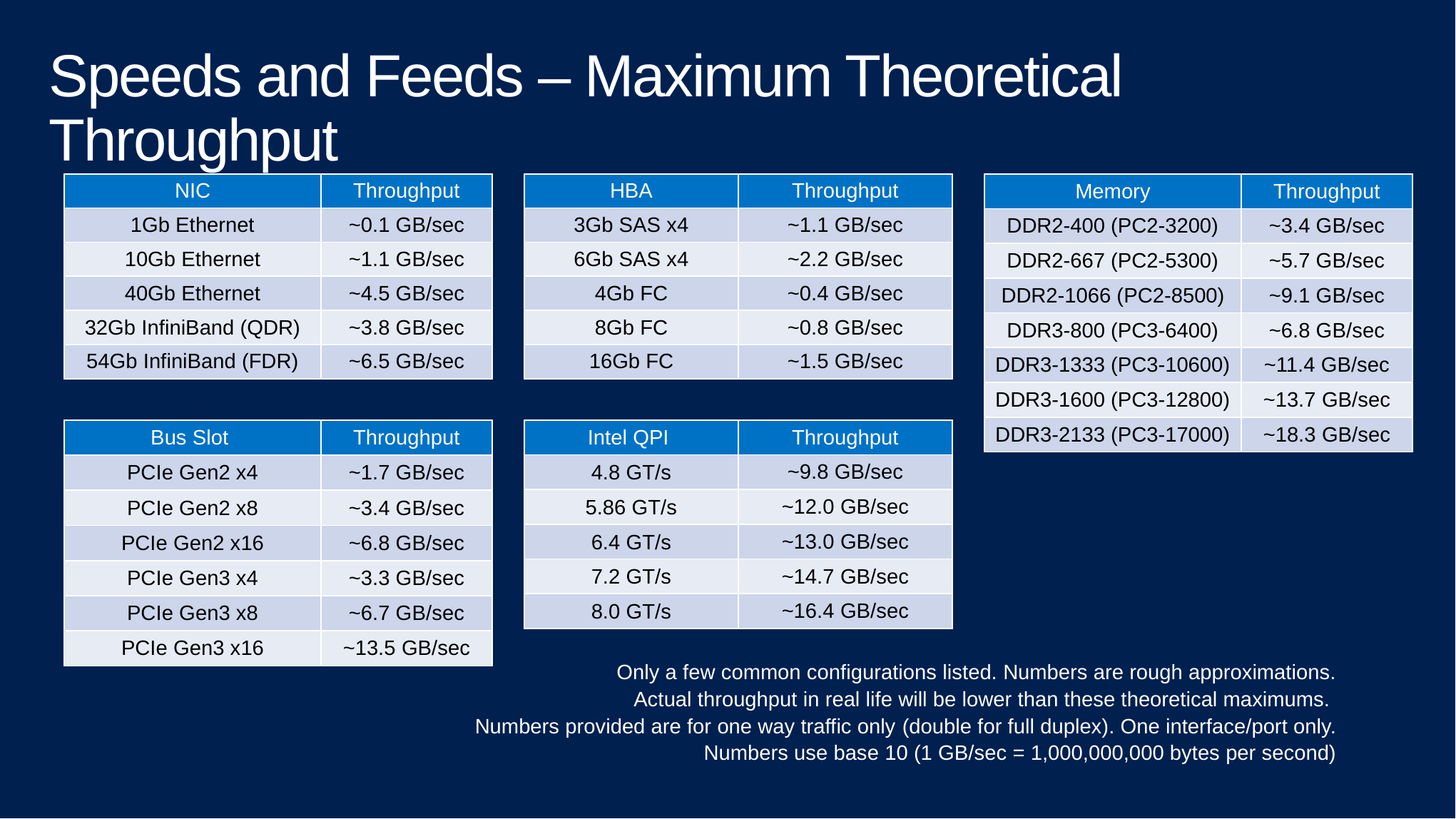

# Speeds and Feeds – Maximum Theoretical Throughput
| NIC | Throughput |
| --- | --- |
| 1Gb Ethernet | ~0.1 GB/sec |
| 10Gb Ethernet | ~1.1 GB/sec |
| 40Gb Ethernet | ~4.5 GB/sec |
| 32Gb InfiniBand (QDR) | ~3.8 GB/sec |
| 54Gb InfiniBand (FDR) | ~6.5 GB/sec |
| HBA | Throughput |
| --- | --- |
| 3Gb SAS x4 | ~1.1 GB/sec |
| 6Gb SAS x4 | ~2.2 GB/sec |
| 4Gb FC | ~0.4 GB/sec |
| 8Gb FC | ~0.8 GB/sec |
| 16Gb FC | ~1.5 GB/sec |
| Memory | Throughput |
| --- | --- |
| DDR2-400 (PC2-3200) | ~3.4 GB/sec |
| DDR2-667 (PC2-5300) | ~5.7 GB/sec |
| DDR2-1066 (PC2-8500) | ~9.1 GB/sec |
| DDR3-800 (PC3-6400) | ~6.8 GB/sec |
| DDR3-1333 (PC3-10600) | ~11.4 GB/sec |
| DDR3-1600 (PC3-12800) | ~13.7 GB/sec |
| DDR3-2133 (PC3-17000) | ~18.3 GB/sec |
| Bus Slot | Throughput |
| --- | --- |
| PCIe Gen2 x4 | ~1.7 GB/sec |
| PCIe Gen2 x8 | ~3.4 GB/sec |
| PCIe Gen2 x16 | ~6.8 GB/sec |
| PCIe Gen3 x4 | ~3.3 GB/sec |
| PCIe Gen3 x8 | ~6.7 GB/sec |
| PCIe Gen3 x16 | ~13.5 GB/sec |
| Intel QPI | Throughput |
| --- | --- |
| 4.8 GT/s | ~9.8 GB/sec |
| 5.86 GT/s | ~12.0 GB/sec |
| 6.4 GT/s | ~13.0 GB/sec |
| 7.2 GT/s | ~14.7 GB/sec |
| 8.0 GT/s | ~16.4 GB/sec |
Only a few common configurations listed. Numbers are rough approximations.
Actual throughput in real life will be lower than these theoretical maximums.
Numbers provided are for one way traffic only (double for full duplex). One interface/port only.
Numbers use base 10 (1 GB/sec = 1,000,000,000 bytes per second)